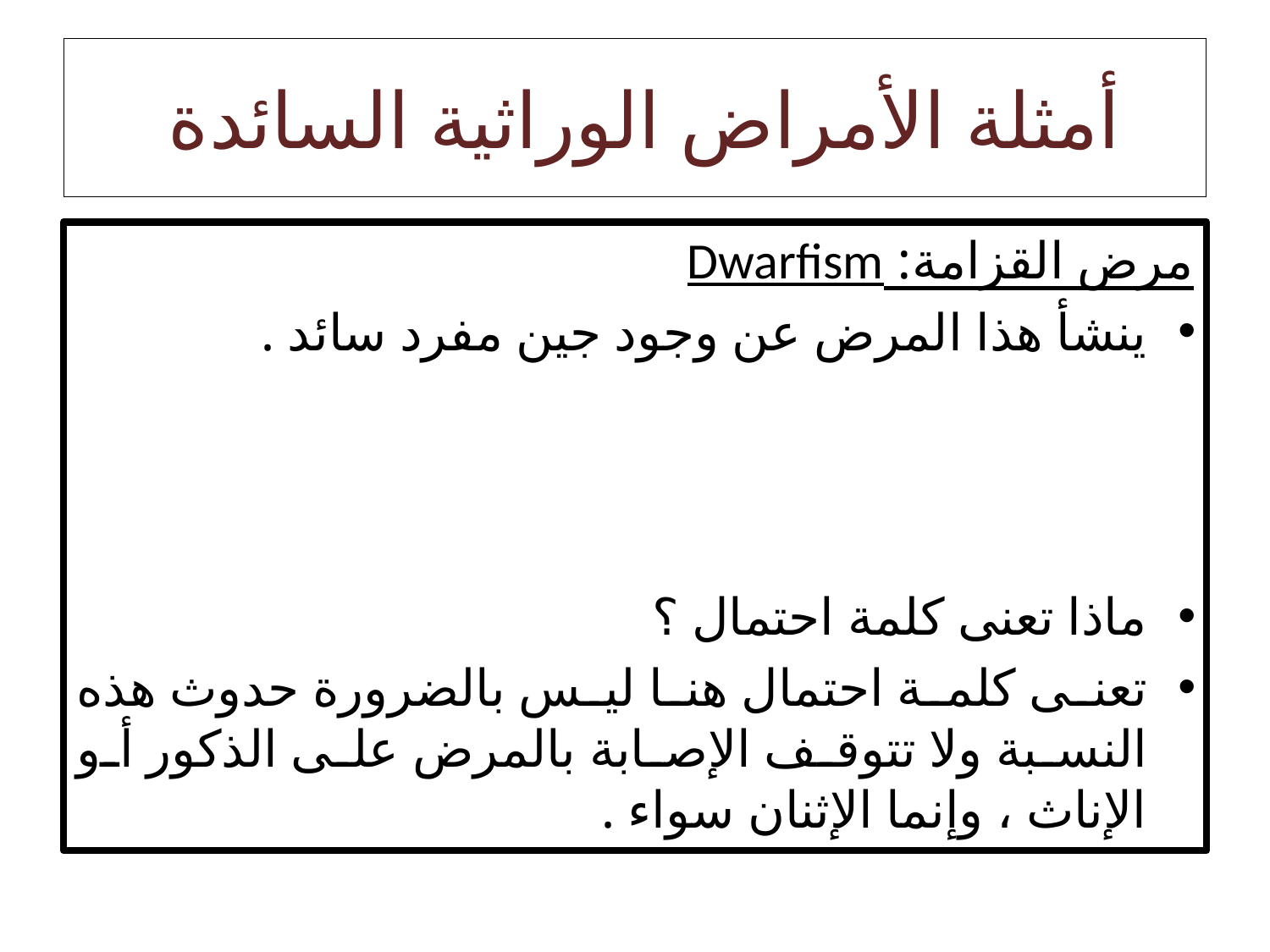

# أمثلة الأمراض الوراثية السائدة
مرض القزامة: Dwarfism
ينشأ هذا المرض عن وجود جين مفرد سائد .

ماذا تعنى كلمة احتمال ؟
تعنى كلمة احتمال هنا ليس بالضرورة حدوث هذه النسبة ولا تتوقف الإصابة بالمرض على الذكور أو الإناث ، وإنما الإثنان سواء .